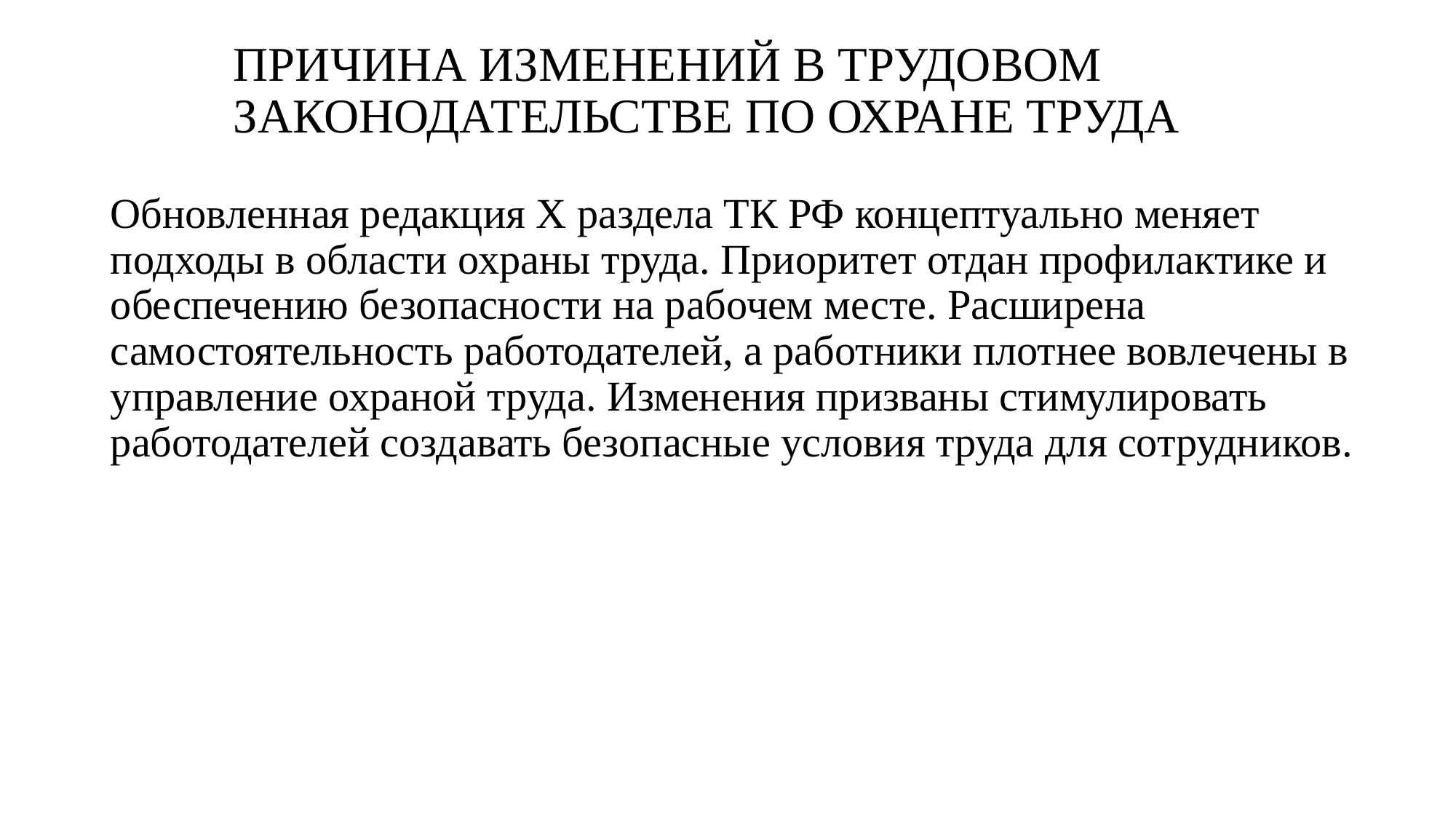

# Причина изменений в трудовом законодательстве по охране труда
Обновленная редакция Х раздела ТК РФ концептуально меняет подходы в области охраны труда. Приоритет отдан профилактике и обеспечению безопасности на рабочем месте. Расширена самостоятельность работодателей, а работники плотнее вовлечены в управление охраной труда. Изменения призваны стимулировать работодателей создавать безопасные условия труда для сотрудников.